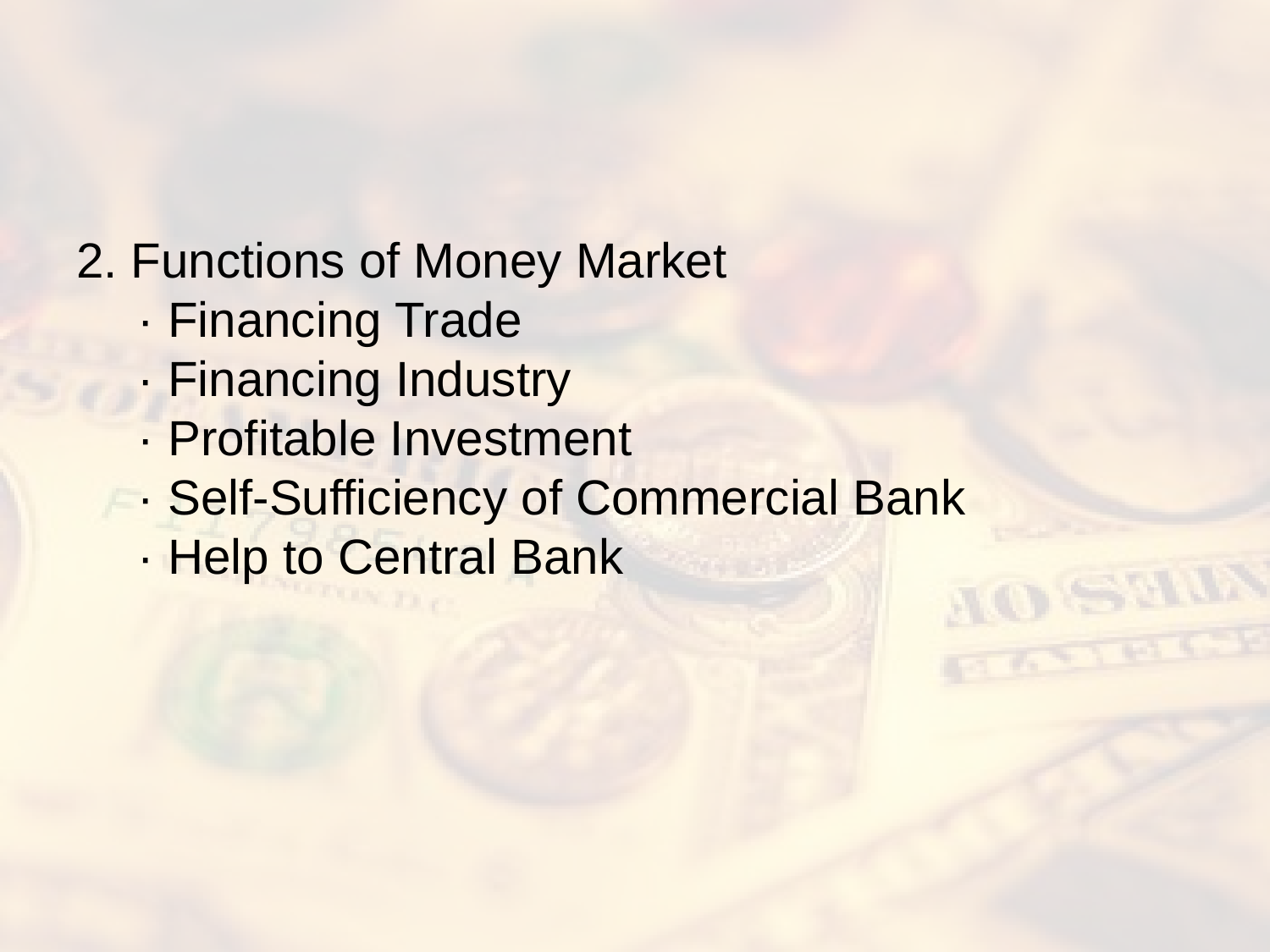

#
2. Functions of Money Market
 · Financing Trade
 · Financing Industry
 · Profitable Investment
 · Self-Sufficiency of Commercial Bank
 · Help to Central Bank